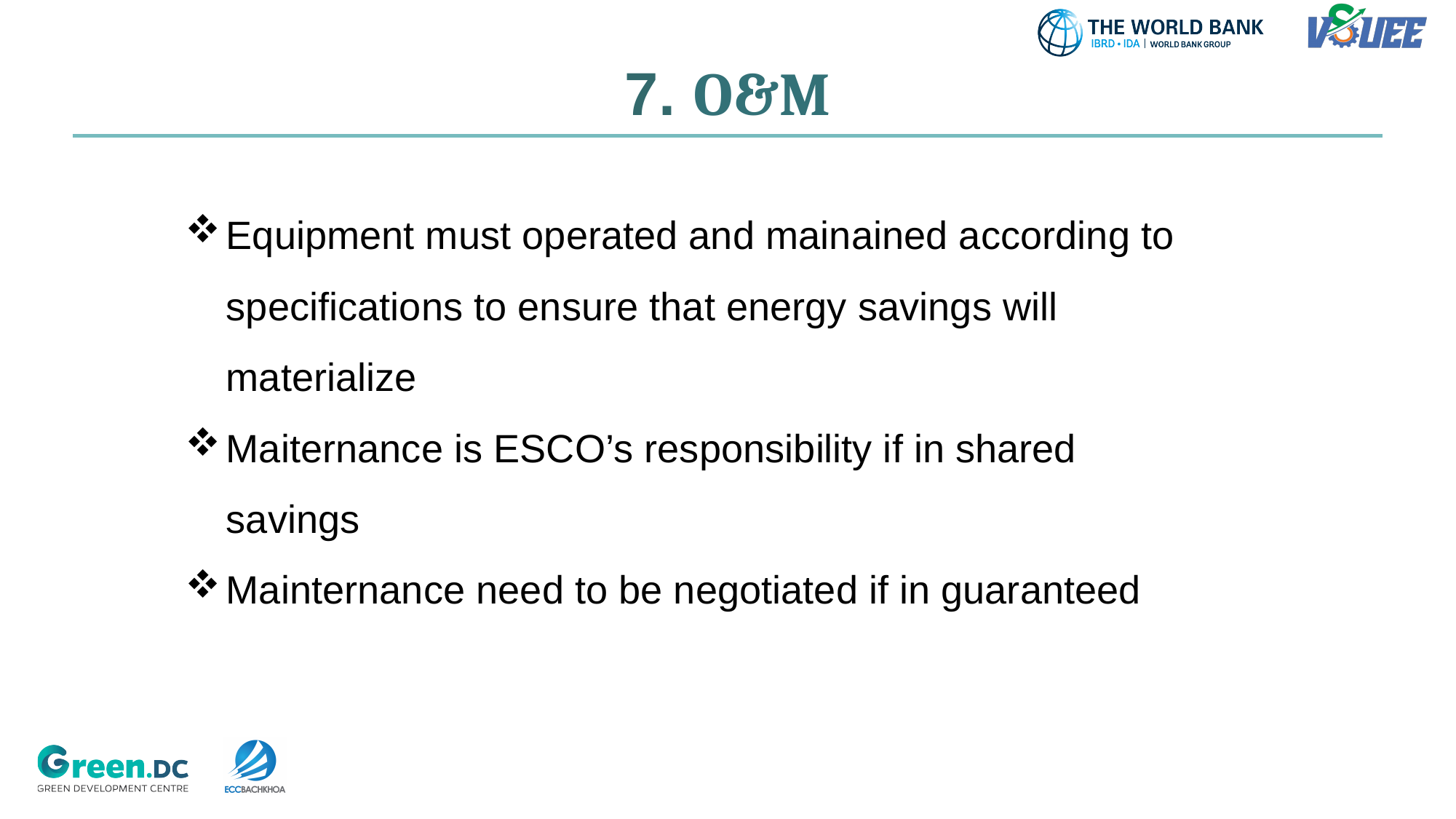

# 7. O&M
Equipment must operated and mainained according to specifications to ensure that energy savings will materialize
Maiternance is ESCO’s responsibility if in shared savings
Mainternance need to be negotiated if in guaranteed